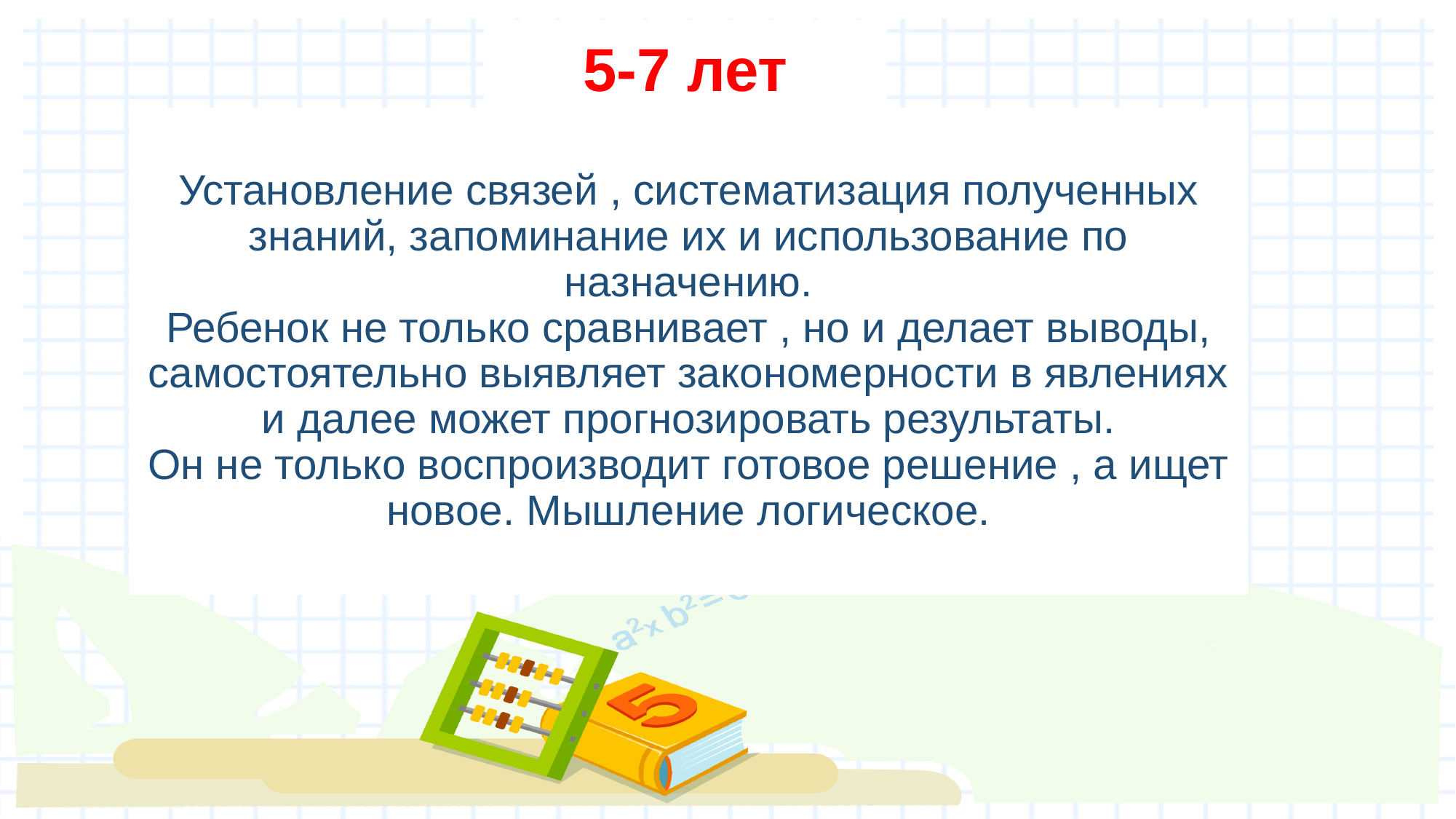

5-7 лет
# Установление связей , систематизация полученных знаний, запоминание их и использование по назначению. Ребенок не только сравнивает , но и делает выводы, самостоятельно выявляет закономерности в явлениях и далее может прогнозировать результаты. Он не только воспроизводит готовое решение , а ищет новое. Мышление логическое.